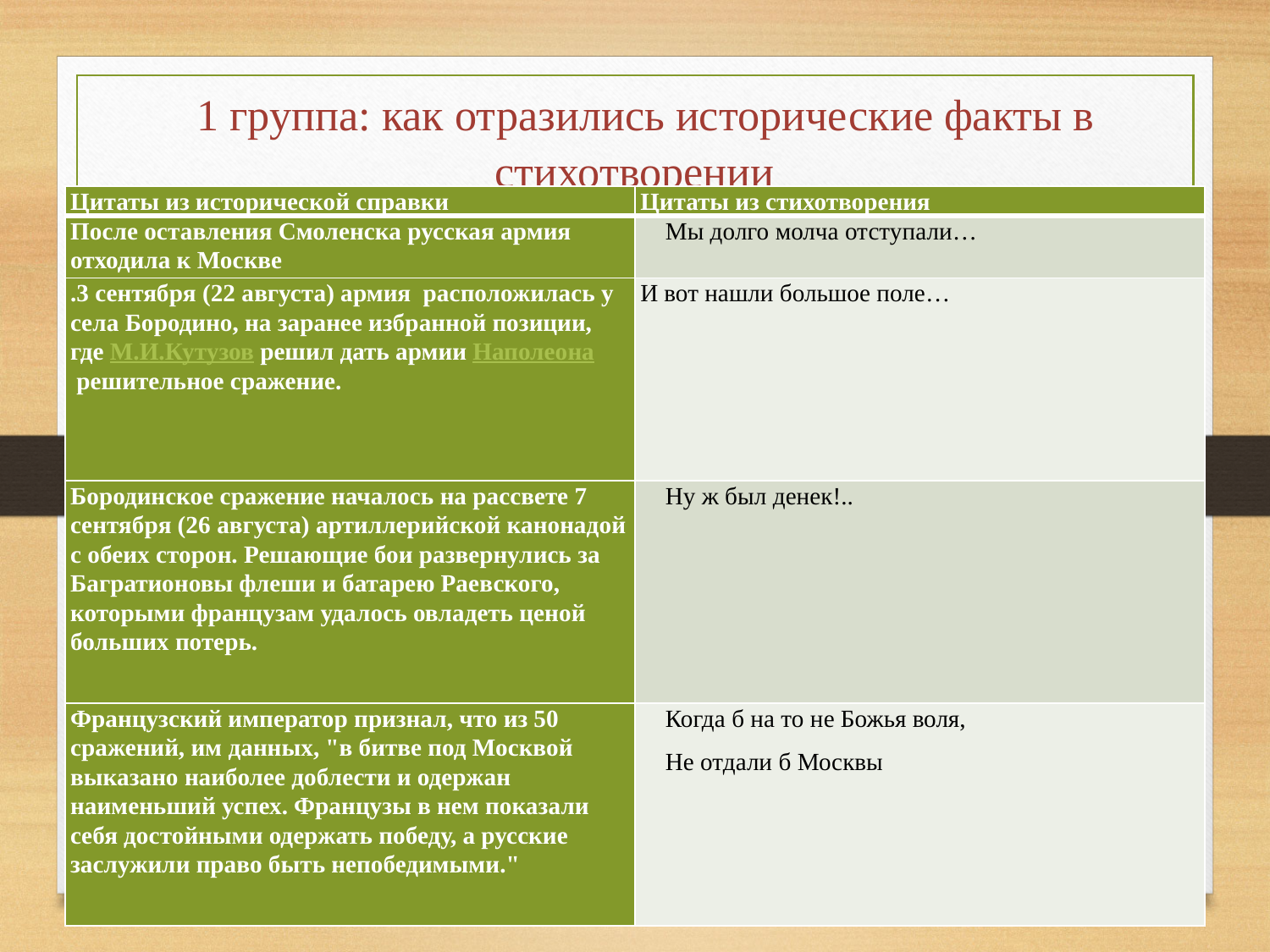

# 1 группа: как отразились исторические факты в стихотворении
| Цитаты из исторической справки | Цитаты из стихотворения |
| --- | --- |
| После оставления Смоленска русская армия отходила к Москве | Мы долго молча отступали… |
| .3 сентября (22 августа) армия  расположилась у села Бородино, на заранее избранной позиции, где М.И.Кутузов решил дать армии Наполеона решительное сражение. | И вот нашли большое поле… |
| Бородинское сражение началось на рассвете 7 сентября (26 августа) артиллерийской канонадой с обеих сторон. Решающие бои развернулись за Багратионовы флеши и батарею Раевского, которыми французам удалось овладеть ценой больших потерь. | Ну ж был денек!.. |
| Французский император признал, что из 50 сражений, им данных, "в битве под Москвой выказано наиболее доблести и одержан наименьший успех. Французы в нем показали себя достойными одержать победу, а русские заслужили право быть непобедимыми." | Когда б на то не Божья воля, Не отдали б Москвы |